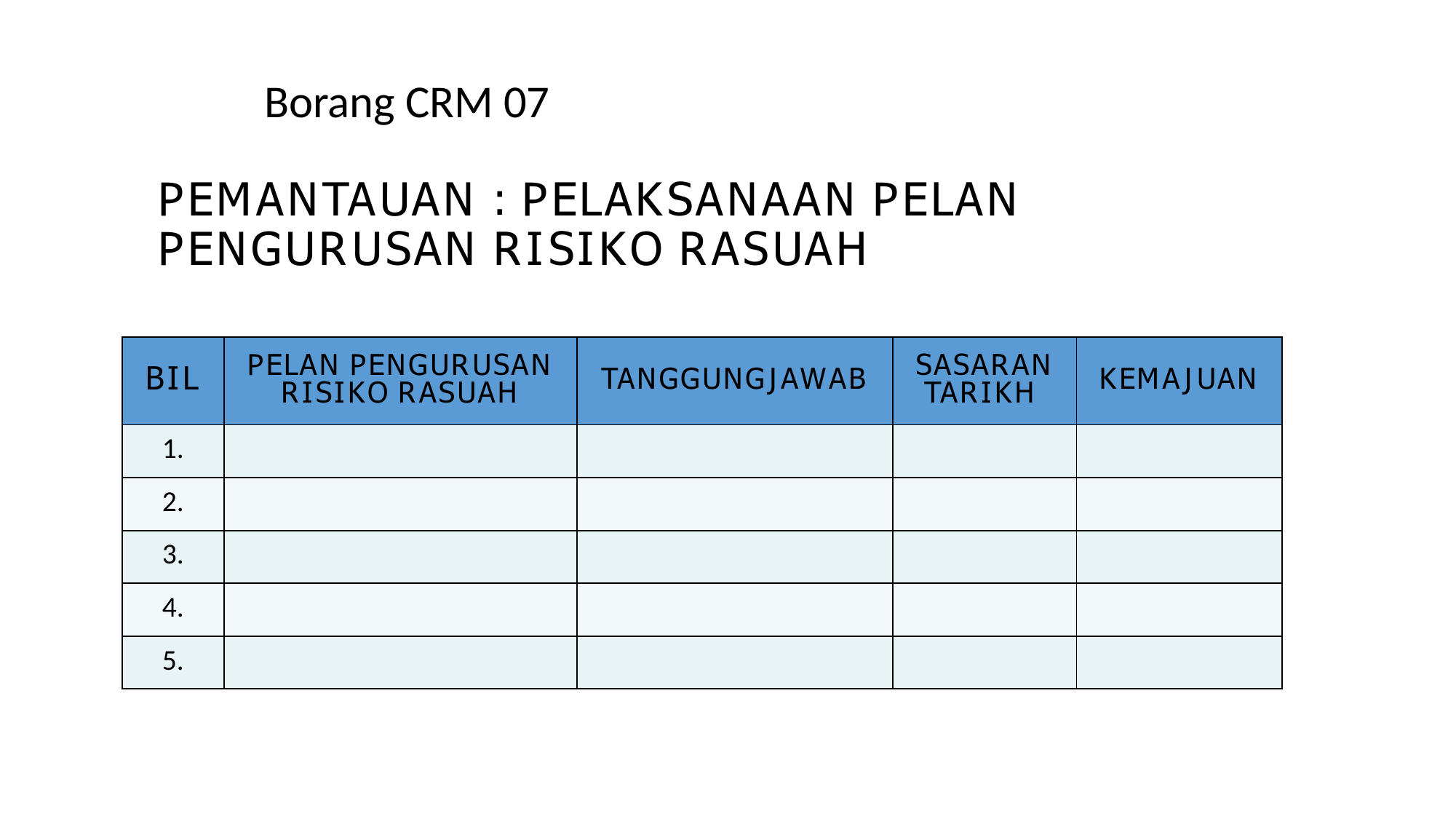

# Borang CRM 07 PEMANTAUAN : PELAKSANAAN PELAN PENGURUSAN RISIKO RASUAH
| BIL | PELAN PENGURUSAN RISIKO RASUAH | TANGGUNGJAWAB | SASARAN TARIKH | KEMAJUAN |
| --- | --- | --- | --- | --- |
| 1. |  |  |  |  |
| 2. |  |  |  |  |
| 3. |  |  |  |  |
| 4. |  |  |  |  |
| 5. |  |  |  |  |